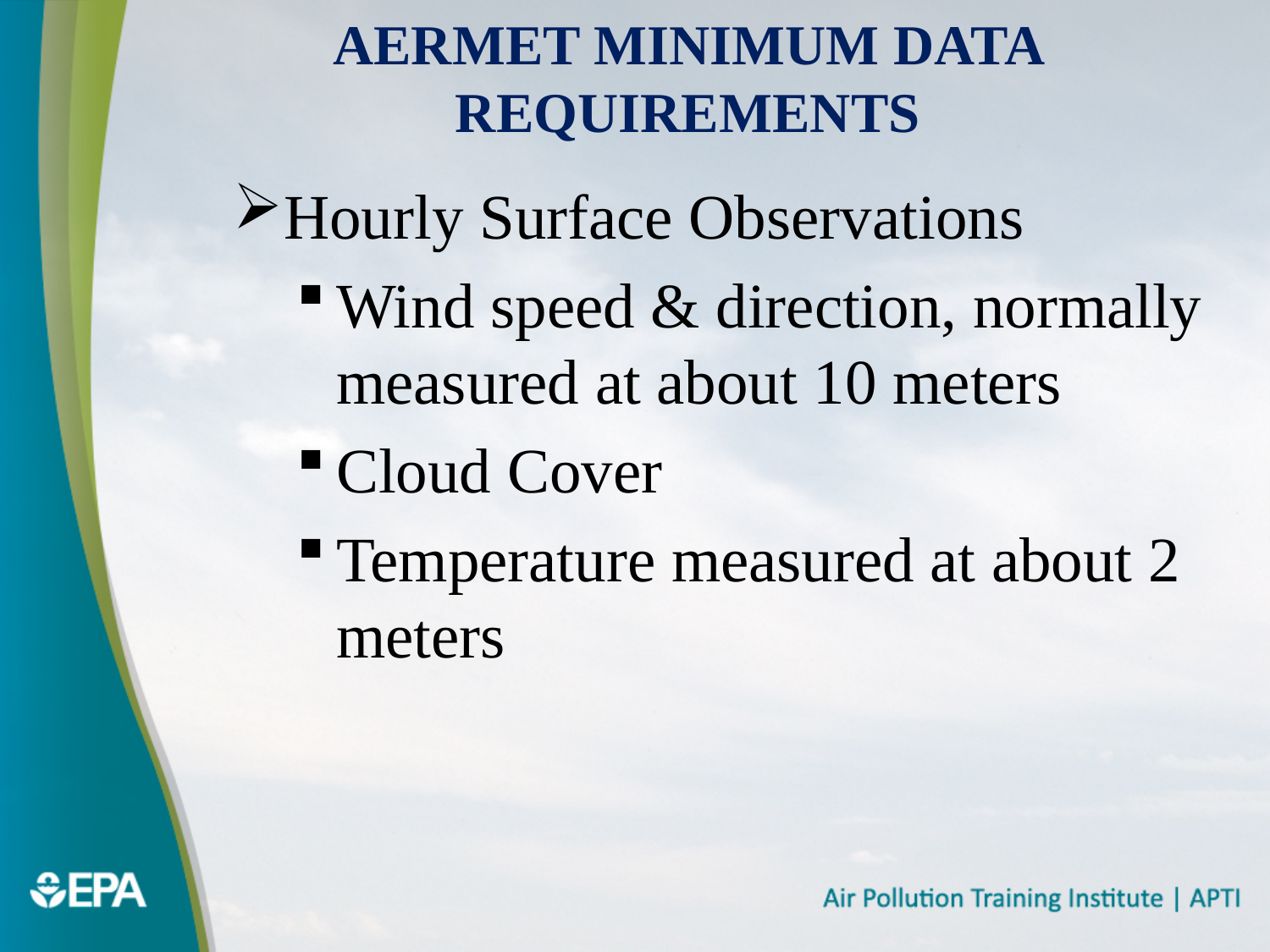

# AERMET Minimum Data Requirements
Hourly Surface Observations
Wind speed & direction, normally measured at about 10 meters
Cloud Cover
Temperature measured at about 2 meters